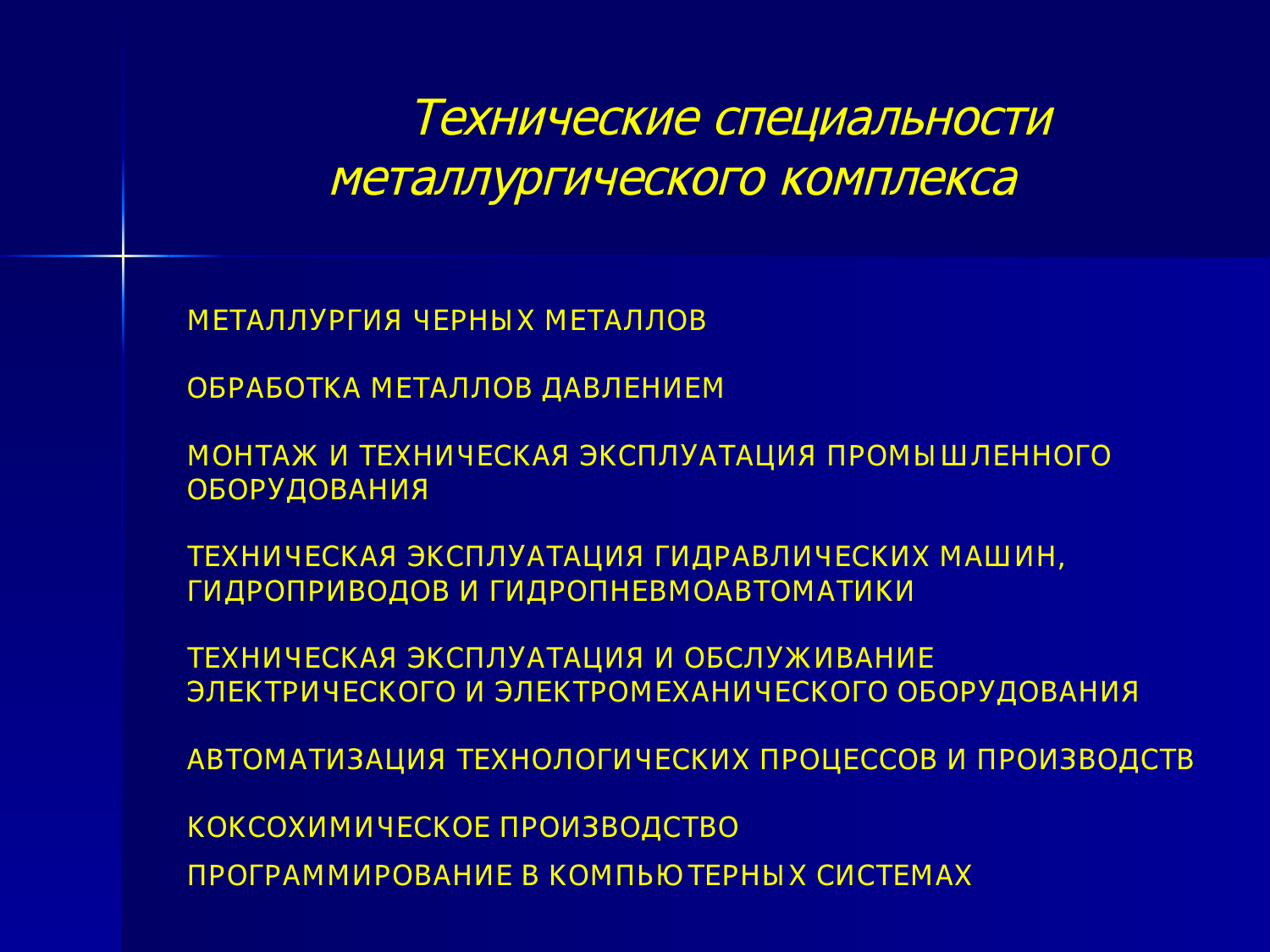

# Технические специальности  металлургического комплекса
МЕТАЛЛУРГИЯ ЧЕРНЫХ МЕТАЛЛОВ

ОБРАБОТКА МЕТАЛЛОВ ДАВЛЕНИЕМ

МОНТАЖ И ТЕХНИЧЕСКАЯ ЭКСПЛУАТАЦИЯ ПРОМЫШЛЕННОГО     ОБОРУДОВАНИЯ

ТЕХНИЧЕСКАЯ ЭКСПЛУАТАЦИЯ ГИДРАВЛИЧЕСКИХ МАШИН, ГИДРОПРИВОДОВ И ГИДРОПНЕВМОАВТОМАТИКИ

ТЕХНИЧЕСКАЯ ЭКСПЛУАТАЦИЯ И ОБСЛУЖИВАНИЕ ЭЛЕКТРИЧЕСКОГО И ЭЛЕКТРОМЕХАНИЧЕСКОГО ОБОРУДОВАНИЯ

АВТОМАТИЗАЦИЯ ТЕХНОЛОГИЧЕСКИХ ПРОЦЕССОВ И ПРОИЗВОДСТВ

КОКСОХИМИЧЕСКОЕ ПРОИЗВОДСТВО
ПРОГРАММИРОВАНИЕ В КОМПЬЮТЕРНЫХ СИСТЕМАХ